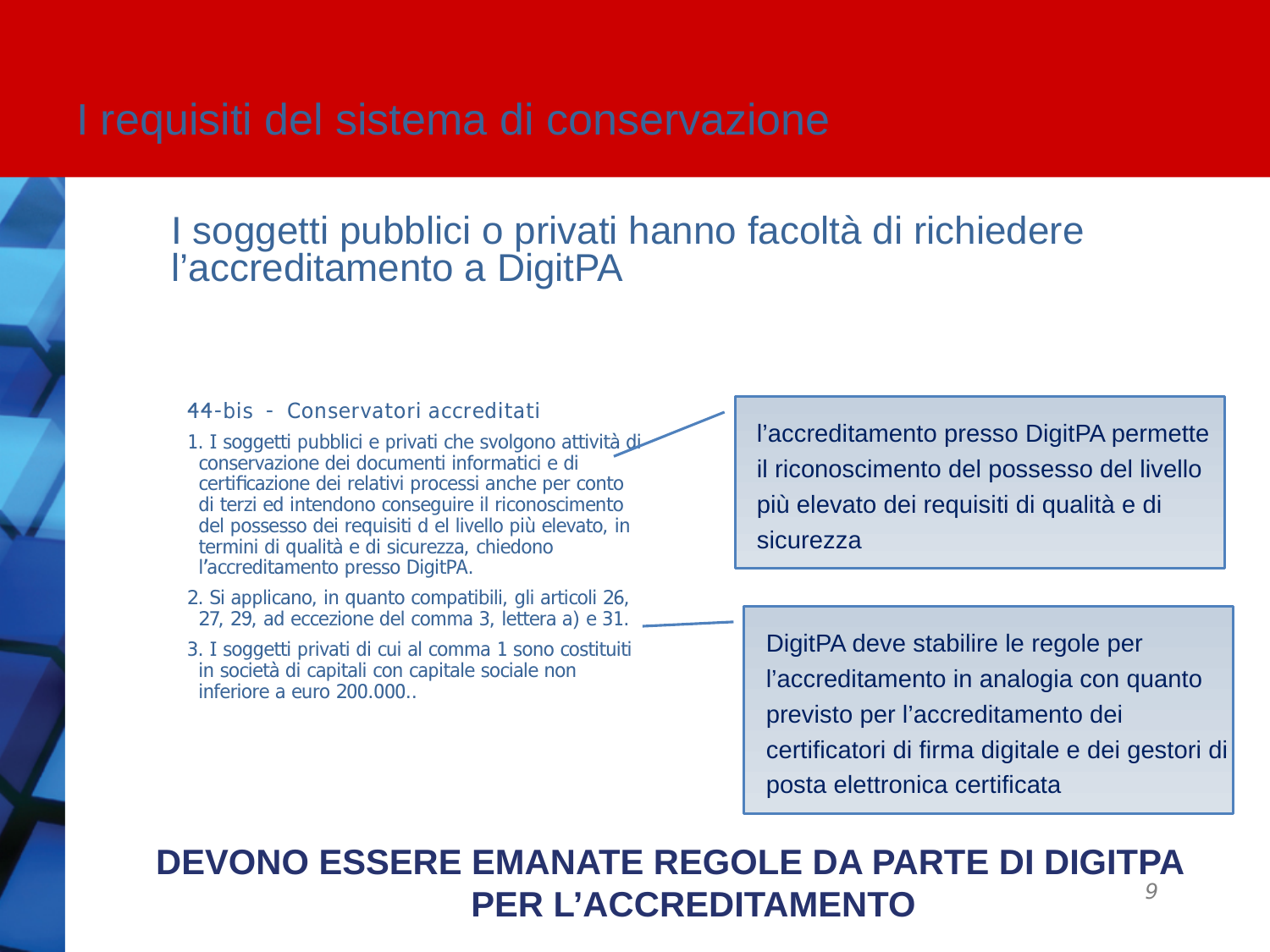

I requisiti del sistema di conservazione
I soggetti pubblici o privati hanno facoltà di richiedere l’accreditamento a DigitPA
44-bis  -  Conservatori accreditati
1. I soggetti pubblici e privati che svolgono attività di conservazione dei documenti informatici e di certificazione dei relativi processi anche per conto di terzi ed intendono conseguire il riconoscimento del possesso dei requisiti d el livello più elevato, in termini di qualità e di sicurezza, chiedono l’accreditamento presso DigitPA.
2. Si applicano, in quanto compatibili, gli articoli 26, 27, 29, ad eccezione del comma 3, lettera a) e 31.
3. I soggetti privati di cui al comma 1 sono costituiti in società di capitali con capitale sociale non inferiore a euro 200.000..
l’accreditamento presso DigitPA permette il riconoscimento del possesso del livello più elevato dei requisiti di qualità e di sicurezza
DigitPA deve stabilire le regole per l’accreditamento in analogia con quanto previsto per l’accreditamento dei certificatori di firma digitale e dei gestori di posta elettronica certificata
DEVONO ESSERE EMANATE REGOLE DA PARTE DI DIGITPA PER L’ACCREDITAMENTO
9